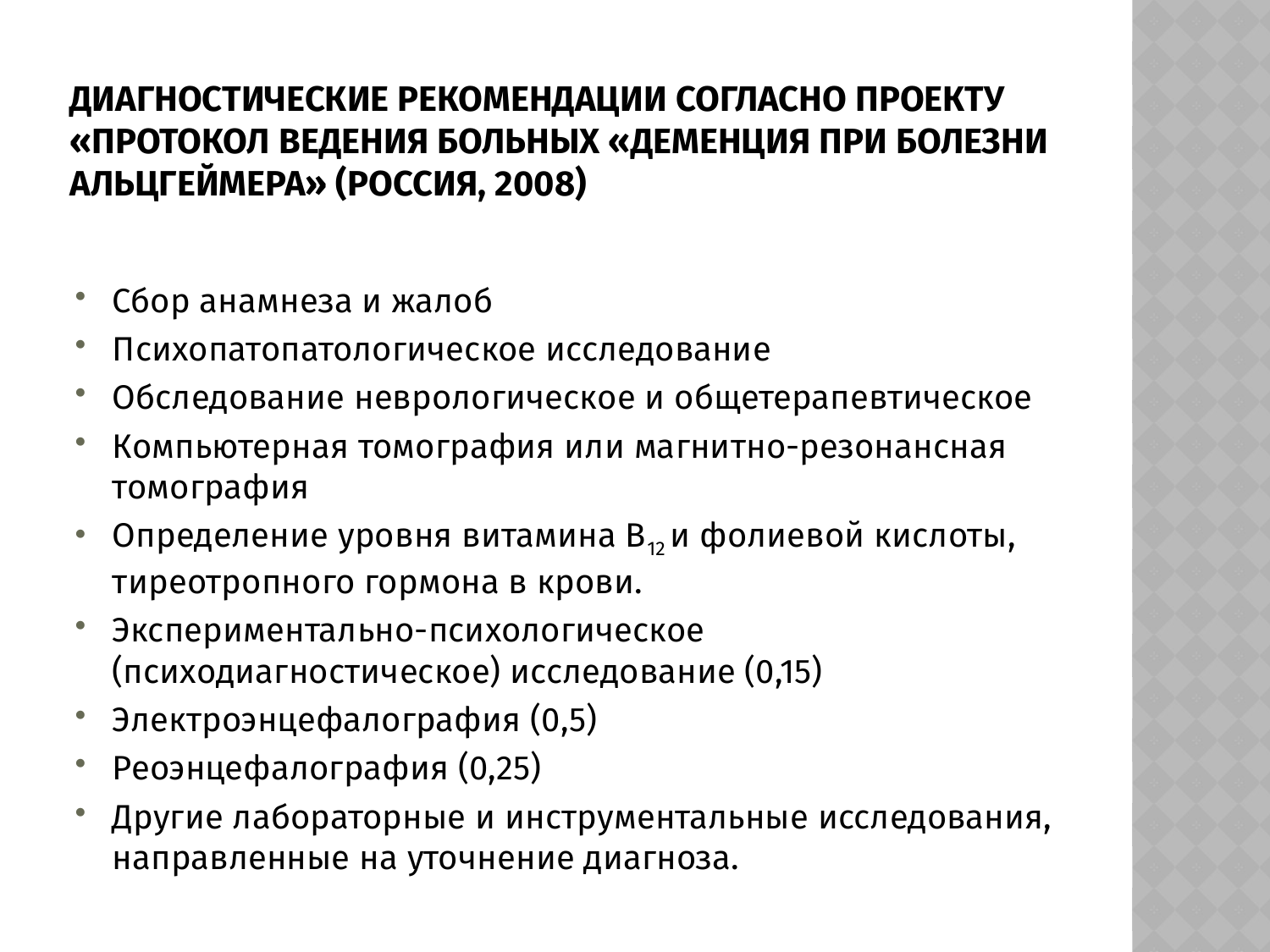

# Диагностические рекомендации согласно проекту «Протокол ведения больных «Деменция при болезни Альцгеймера» (Россия, 2008)

Сбор анамнеза и жалоб
Психопатопатологическое исследование
Обследование неврологическое и общетерапевтическое
Компьютерная томография или магнитно-резонансная томография
Определение уровня витамина В12 и фолиевой кислоты, тиреотропного гормона в крови.
Экспериментально-психологическое (психодиагностическое) исследование (0,15)
Электроэнцефалография (0,5)
Реоэнцефалография (0,25)
Другие лабораторные и инструментальные исследования, направленные на уточнение диагноза.